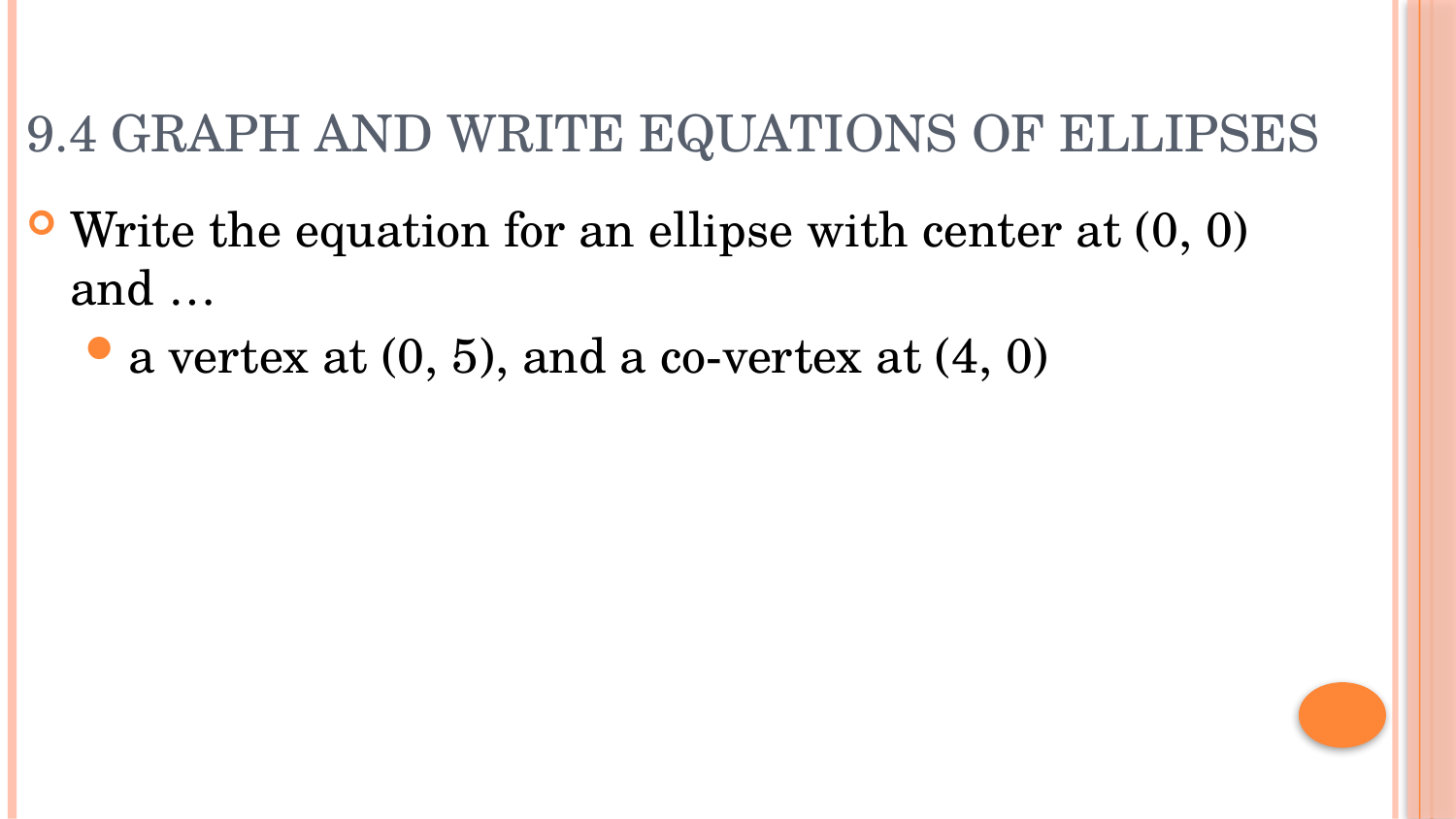

# 9.4 Graph and Write Equations of Ellipses
Write the equation for an ellipse with center at (0, 0) and …
a vertex at (0, 5), and a co-vertex at (4, 0)